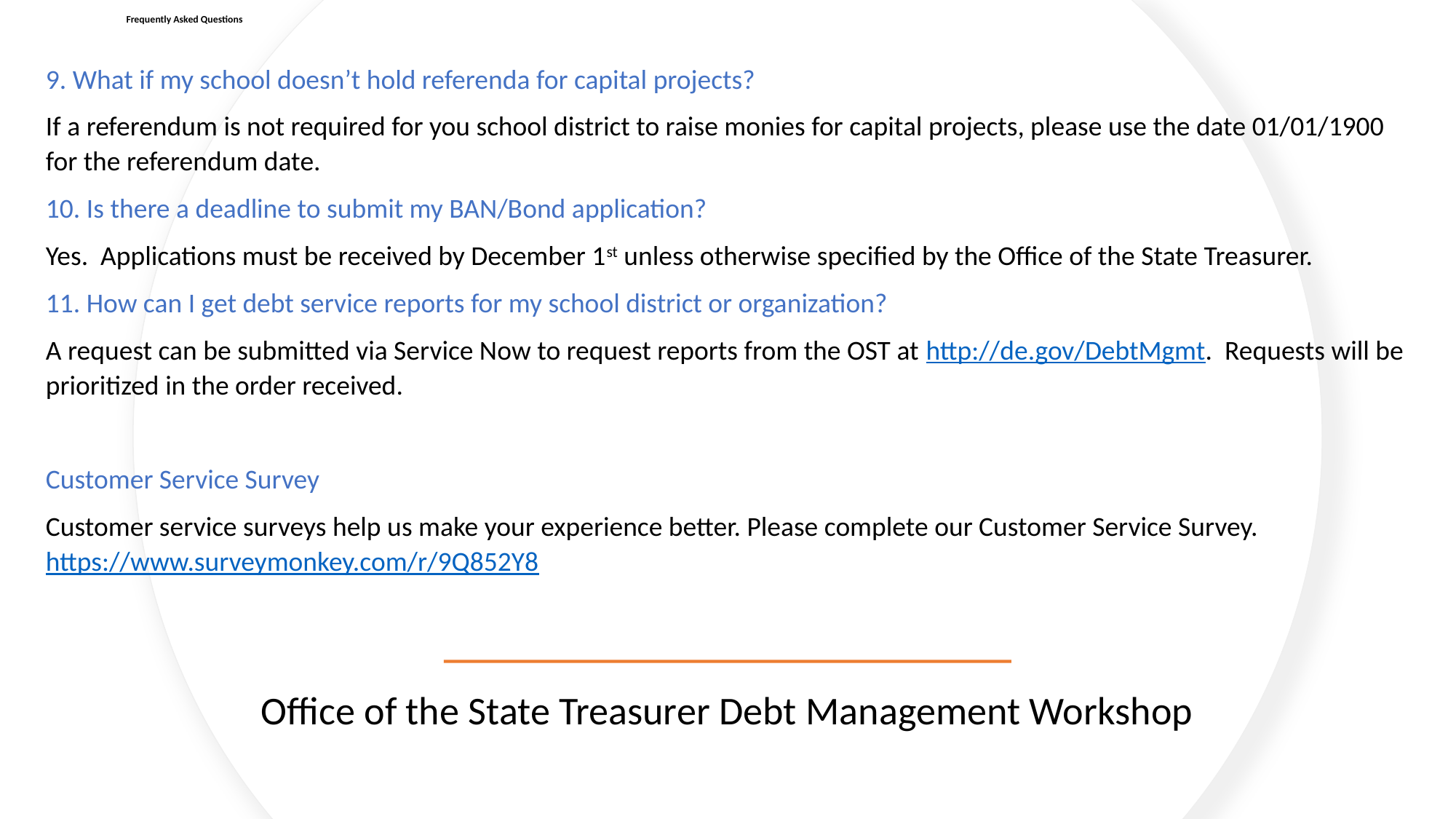

# Frequently Asked Questions
9. What if my school doesn’t hold referenda for capital projects?
If a referendum is not required for you school district to raise monies for capital projects, please use the date 01/01/1900 for the referendum date.
10. Is there a deadline to submit my BAN/Bond application?
Yes.  Applications must be received by December 1st unless otherwise specified by the Office of the State Treasurer.
11. How can I get debt service reports for my school district or organization?
A request can be submitted via Service Now to request reports from the OST at http://de.gov/DebtMgmt.  Requests will be prioritized in the order received.

Customer Service Survey
Customer service surveys help us make your experience better. Please complete our Customer Service Survey. https://www.surveymonkey.com/r/9Q852Y8

Office of the State Treasurer Debt Management Workshop